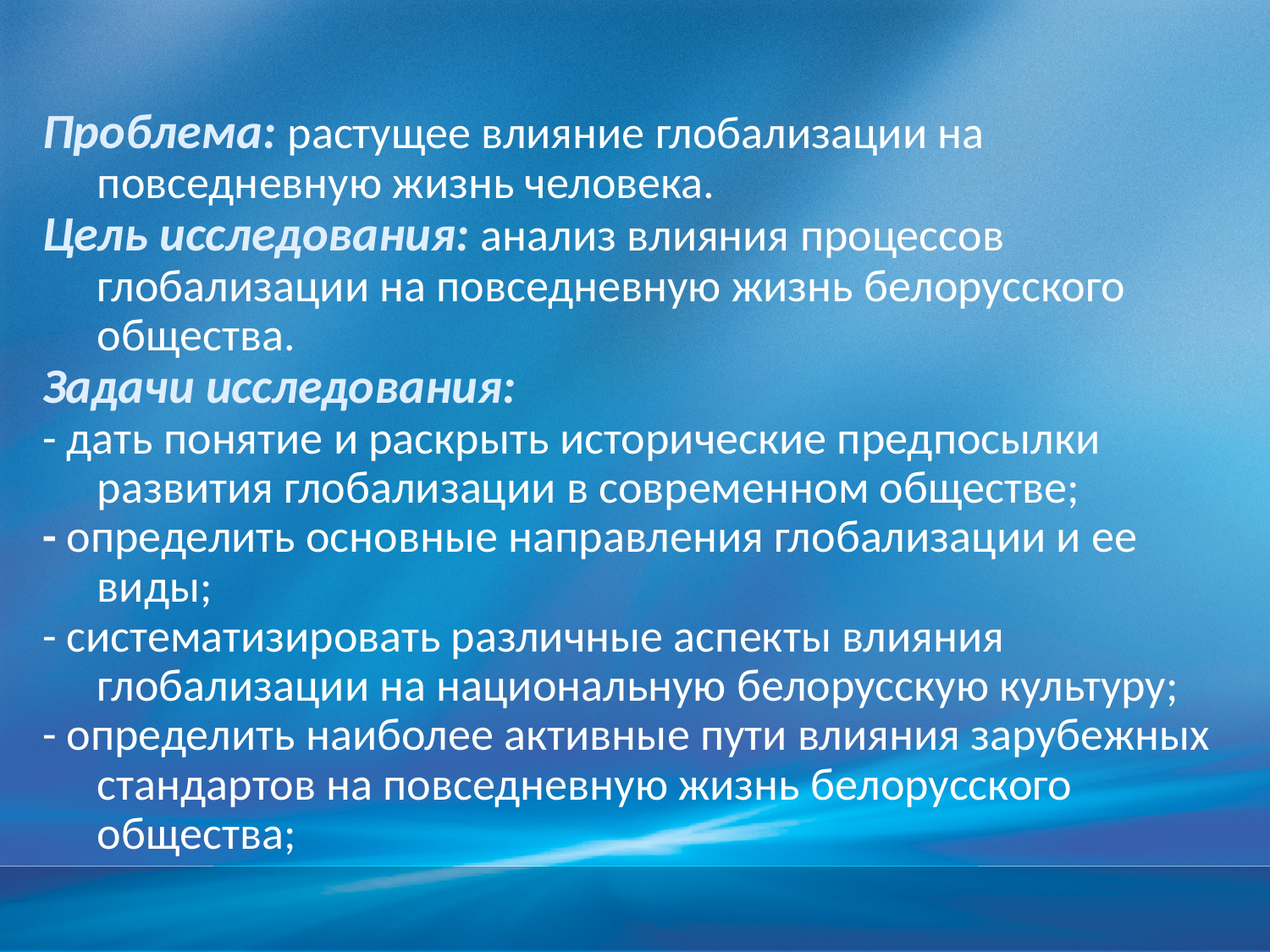

Проблема: растущее влияние глобализации на повседневную жизнь человека.
Цель исследования: анализ влияния процессов глобализации на повседневную жизнь белорусского общества.
Задачи исследования:
- дать понятие и раскрыть исторические предпосылки развития глобализации в современном обществе;
- определить основные направления глобализации и ее виды;
- систематизировать различные аспекты влияния глобализации на национальную белорусскую культуру;
- определить наиболее активные пути влияния зарубежных стандартов на повседневную жизнь белорусского общества;